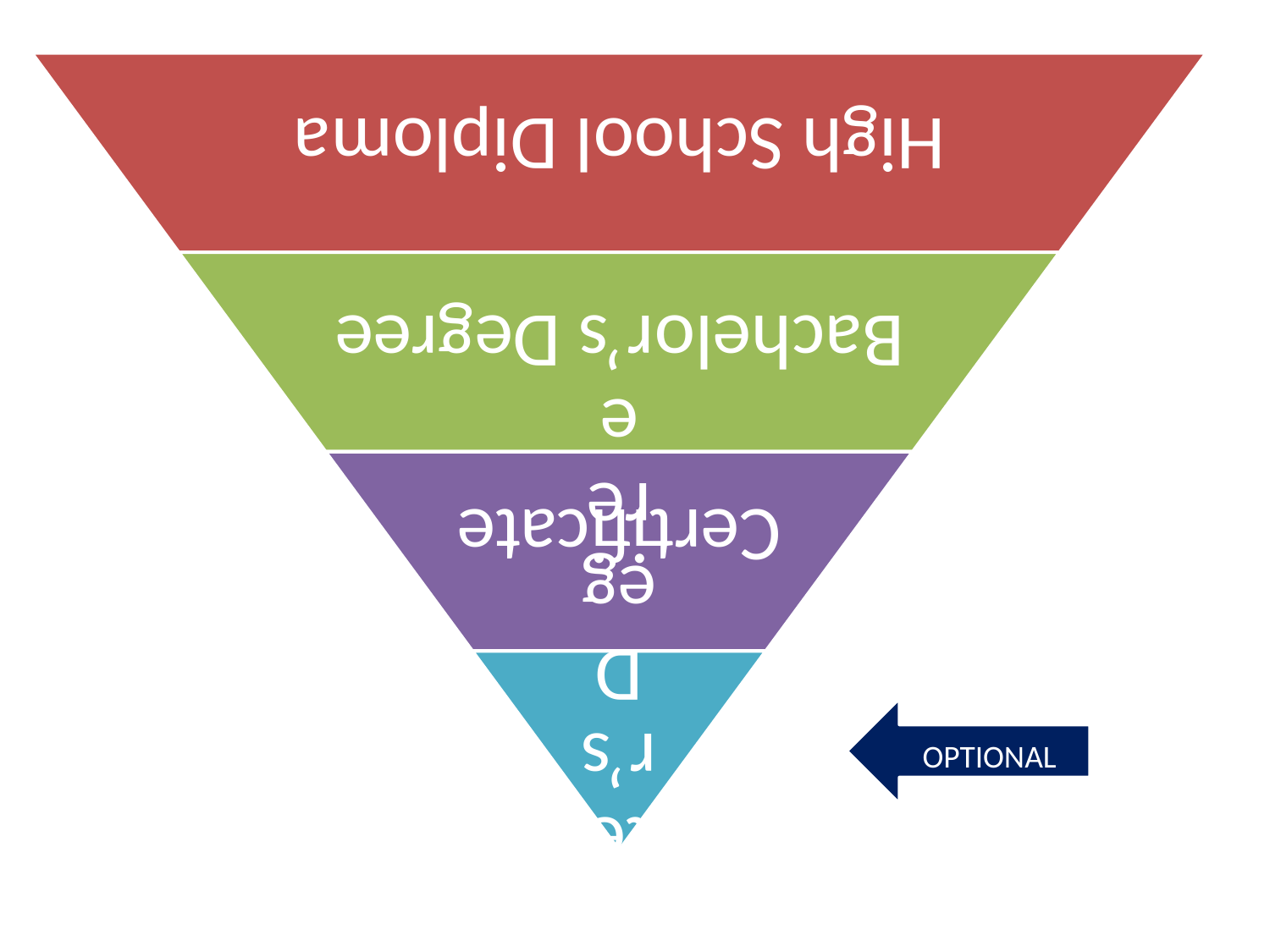

High School Diploma
Bachelor’s Degree
Certificate
Master’s Degree

OPTIONAL